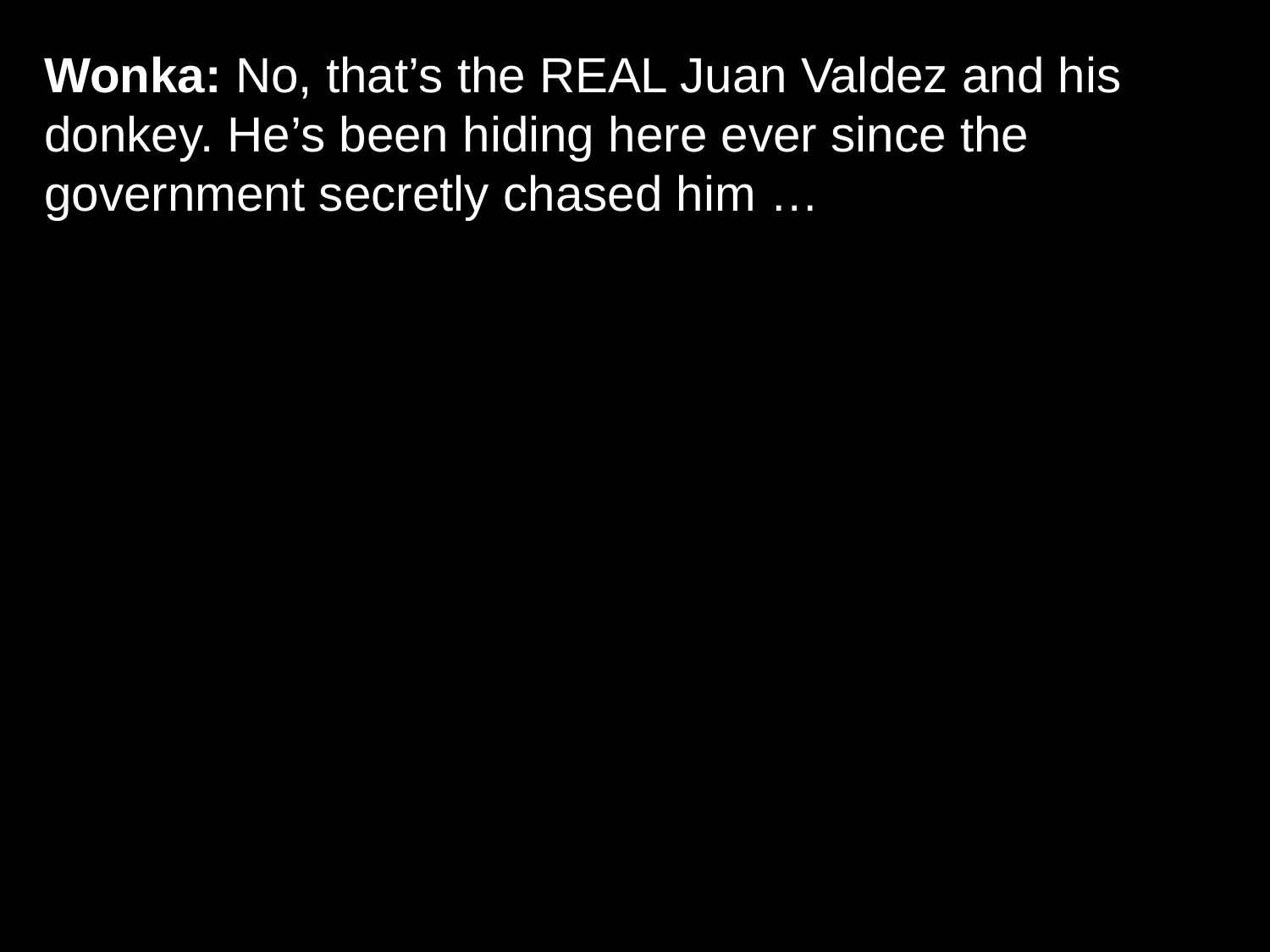

# Wonka: No, that’s the REAL Juan Valdez and his donkey. He’s been hiding here ever since the government secretly chased him …